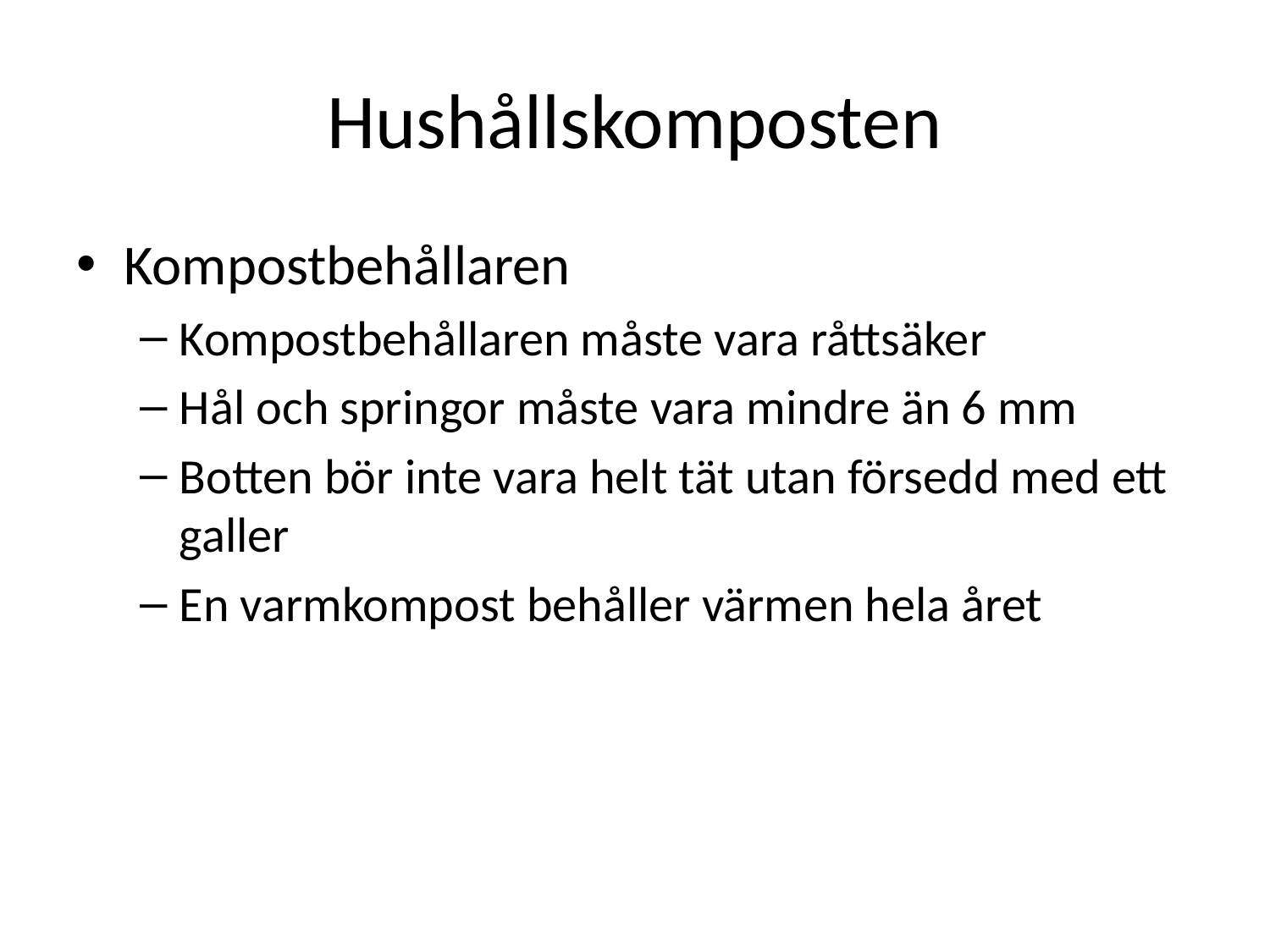

# Hushållskomposten
Kompostbehållaren
Kompostbehållaren måste vara råttsäker
Hål och springor måste vara mindre än 6 mm
Botten bör inte vara helt tät utan försedd med ett galler
En varmkompost behåller värmen hela året